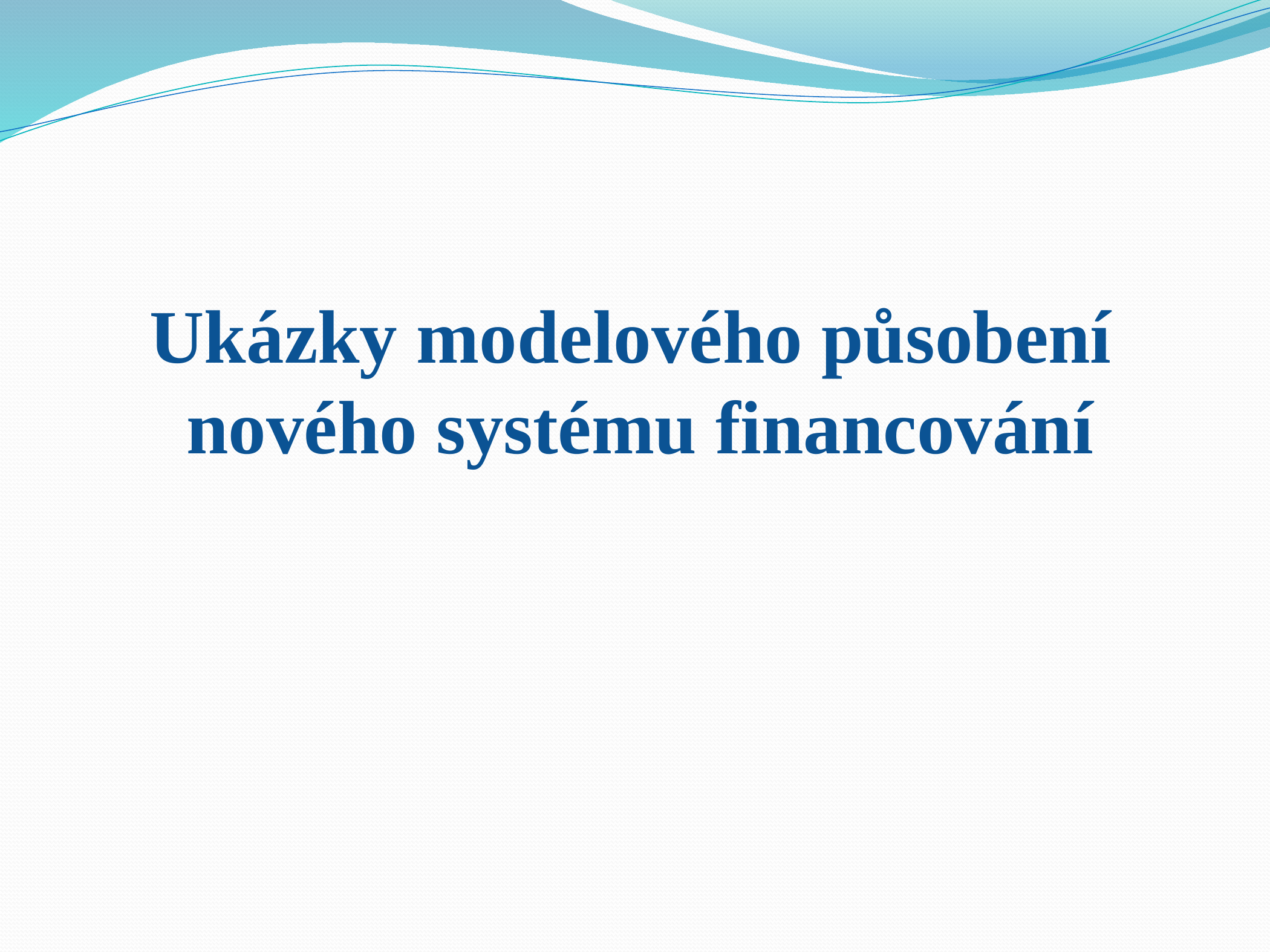

# Ukázky modelového působení nového systému financování